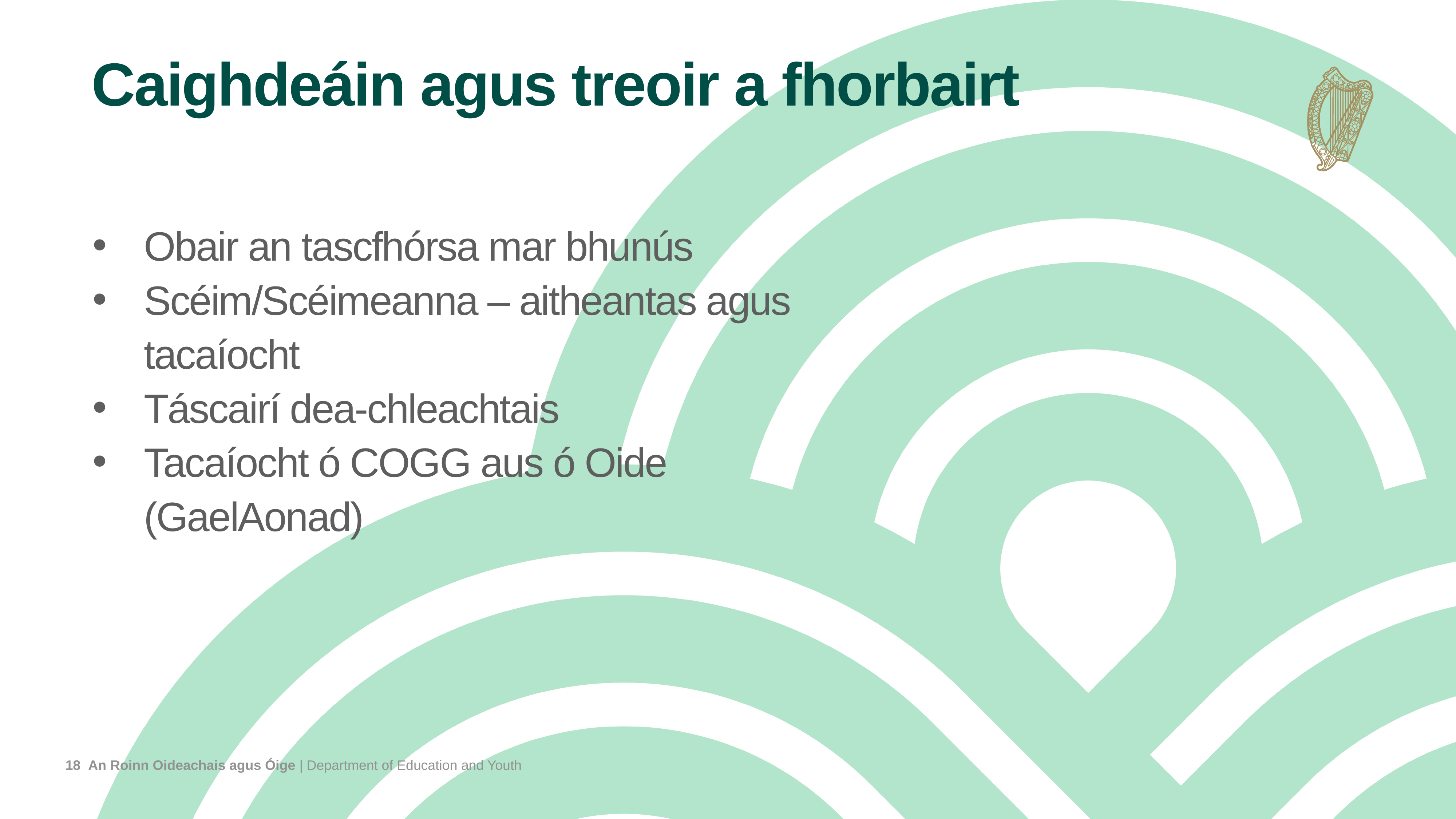

# Caighdeáin agus treoir a fhorbairt
Obair an tascfhórsa mar bhunús
Scéim/Scéimeanna – aitheantas agus tacaíocht
Táscairí dea-chleachtais
Tacaíocht ó COGG aus ó Oide (GaelAonad)